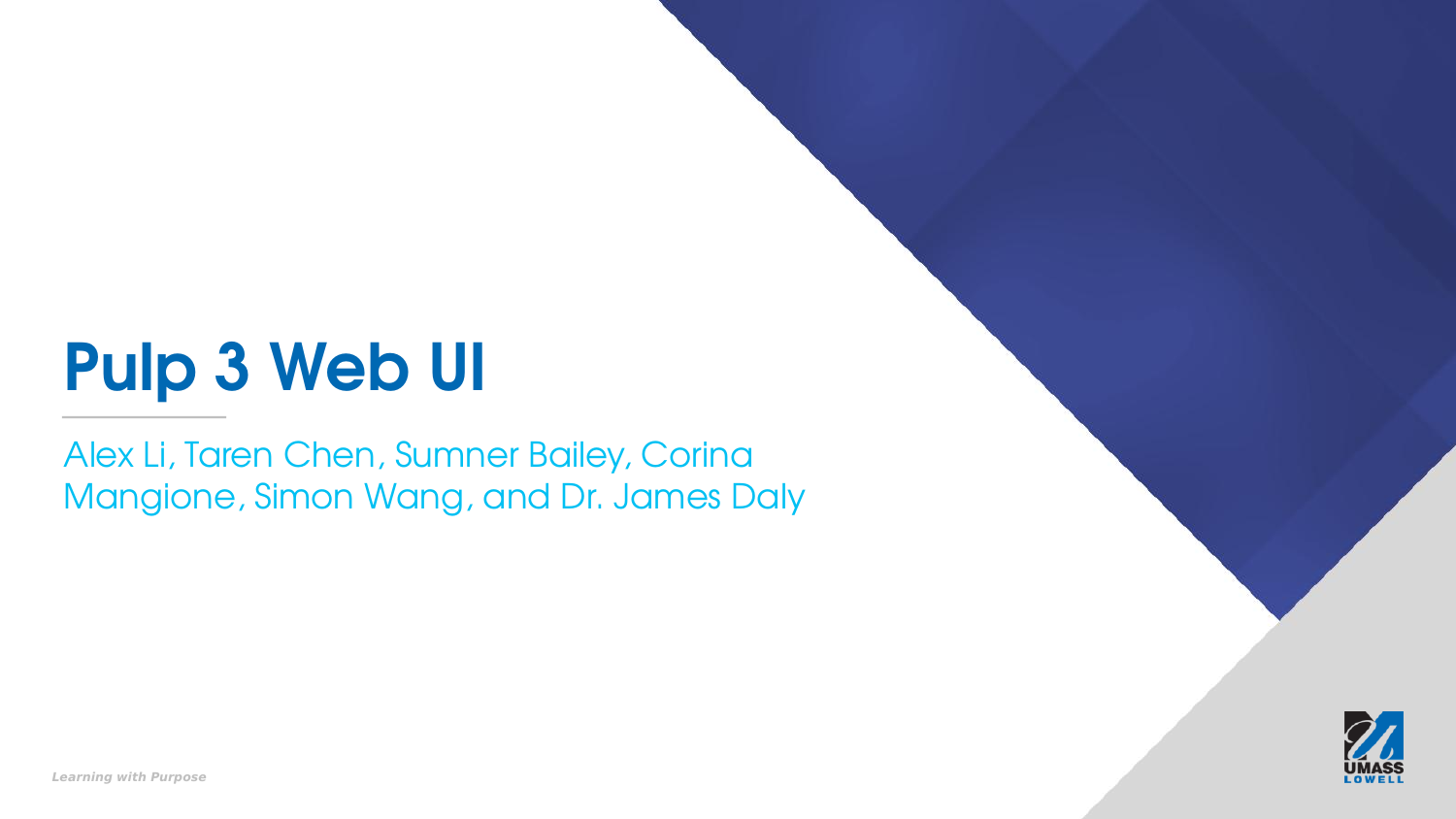

# Pulp 3 Web UI
Alex Li, Taren Chen, Sumner Bailey, Corina Mangione, Simon Wang, and Dr. James Daly